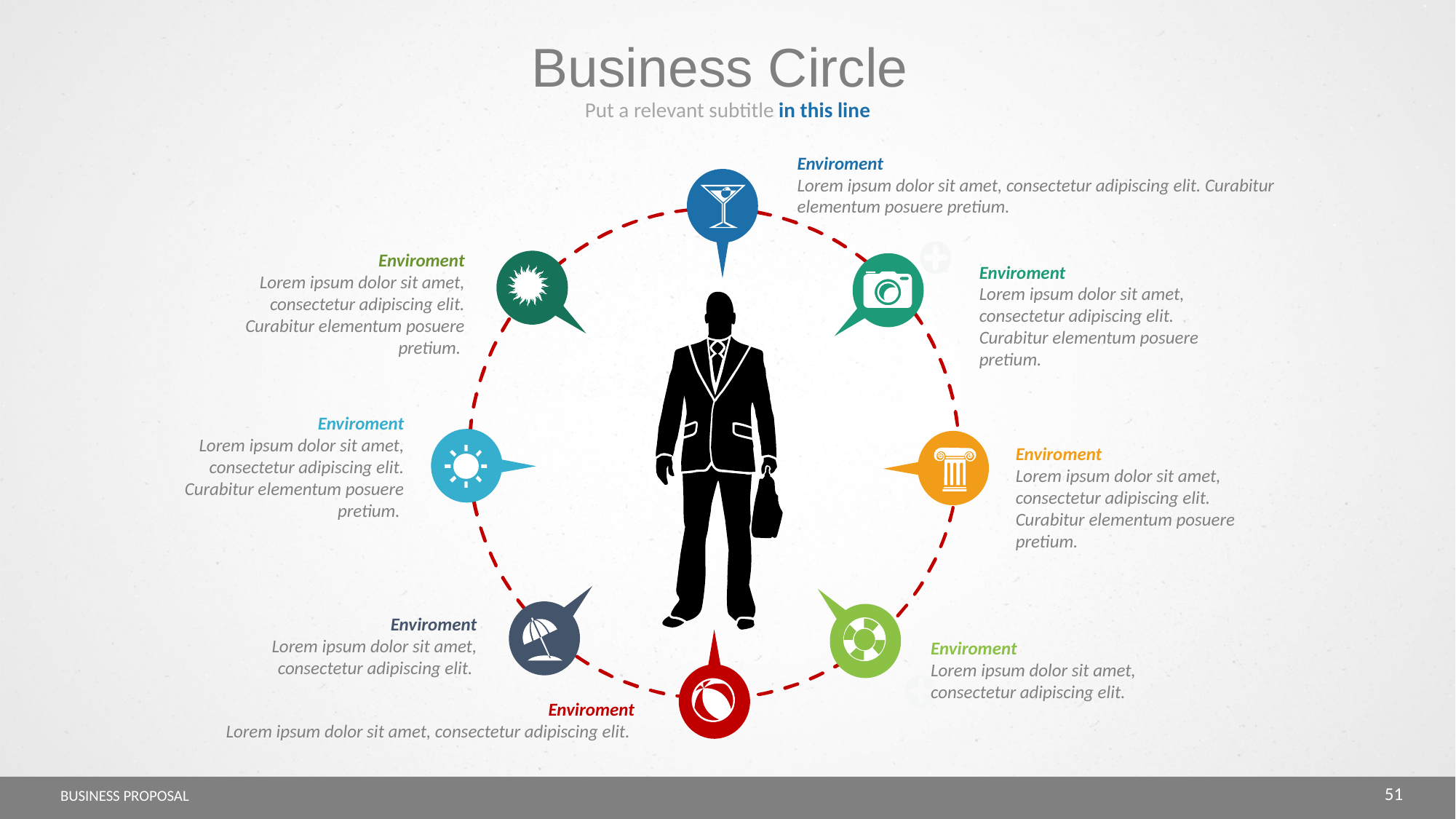

Business Circle
Put a relevant subtitle in this line
Enviroment
Lorem ipsum dolor sit amet, consectetur adipiscing elit. Curabitur elementum posuere pretium.

Enviroment
Lorem ipsum dolor sit amet, consectetur adipiscing elit. Curabitur elementum posuere pretium.

Enviroment
Lorem ipsum dolor sit amet, consectetur adipiscing elit. Curabitur elementum posuere pretium.

Enviroment
Lorem ipsum dolor sit amet, consectetur adipiscing elit. Curabitur elementum posuere pretium.

Enviroment
Lorem ipsum dolor sit amet, consectetur adipiscing elit. Curabitur elementum posuere pretium.

Enviroment
Lorem ipsum dolor sit amet, consectetur adipiscing elit.

Enviroment
Lorem ipsum dolor sit amet, consectetur adipiscing elit.

Enviroment
Lorem ipsum dolor sit amet, consectetur adipiscing elit.

51
BUSINESS PROPOSAL